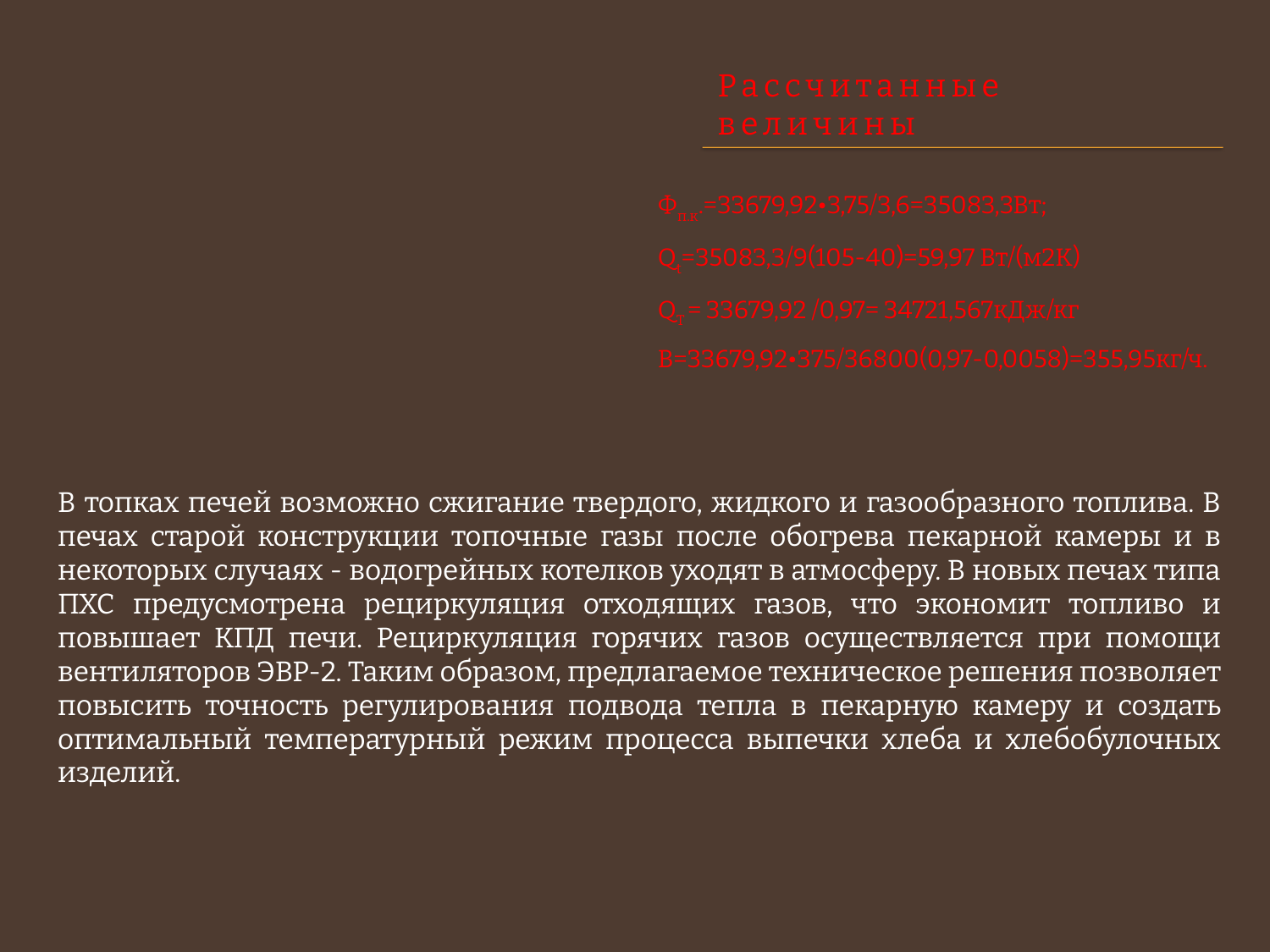

Рассчитанные величины
Фп.к.=33679,92•3,75/3,6=35083,3Вт;
Qt=35083,3/9(105-40)=59,97 Вт/(м2К)
QТ = 33679,92 /0,97= 34721,567кДж/кг
В=33679,92•375/36800(0,97-0,0058)=355,95кг/ч.
В топках печей возможно сжигание твердого, жидкого и газообразного топлива. В печах старой конструкции топочные газы после обогрева пекарной камеры и в некоторых случаях - водогрейных котелков уходят в атмосферу. В новых печах типа ПХС предусмотрена рециркуляция отходящих газов, что экономит топливо и повышает КПД печи. Рециркуляция горячих газов осуществляется при помощи вентиляторов ЭВР-2. Таким образом, предлагаемое техническое решения позволяет повысить точность регулирования подвода тепла в пекарную камеру и создать оптимальный температурный режим процесса выпечки хлеба и хлебобулочных изделий.